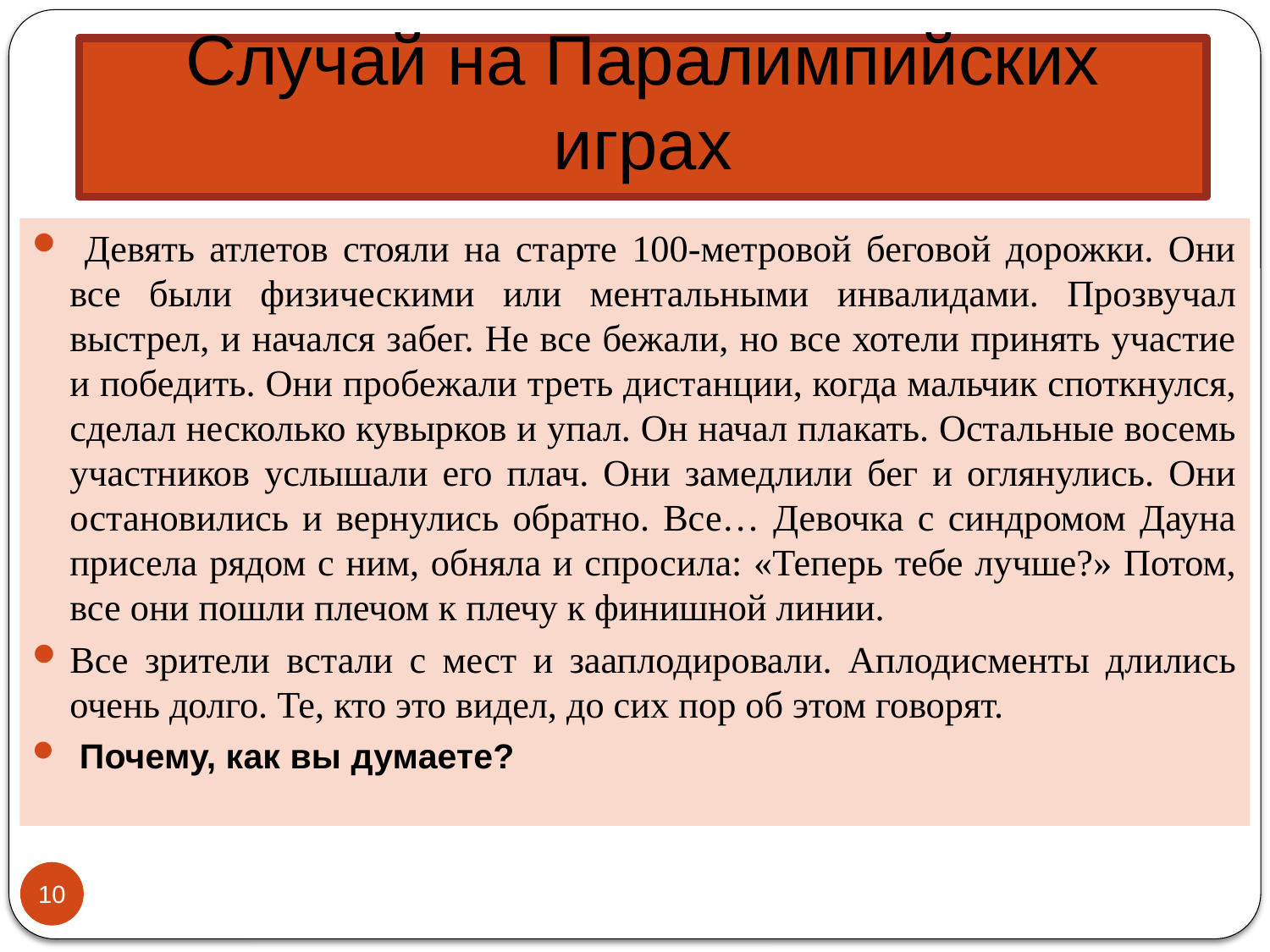

# Случай на Паралимпийских играх
 Девять атлетов стояли на старте 100-метровой беговой дорожки. Они все были физическими или ментальными инвалидами. Прозвучал выстрел, и начался забег. Не все бежали, но все хотели принять участие и победить. Они пробежали треть дистанции, когда мальчик споткнулся, сделал несколько кувырков и упал. Он начал плакать. Остальные восемь участников услышали его плач. Они замедлили бег и оглянулись. Они остановились и вернулись обратно. Все… Девочка с синдромом Дауна присела рядом с ним, обняла и спросила: «Теперь тебе лучше?» Потом, все они пошли плечом к плечу к финишной линии.
Все зрители встали с мест и зааплодировали. Аплодисменты длились очень долго. Те, кто это видел, до сих пор об этом говорят.
 Почему, как вы думаете?

10